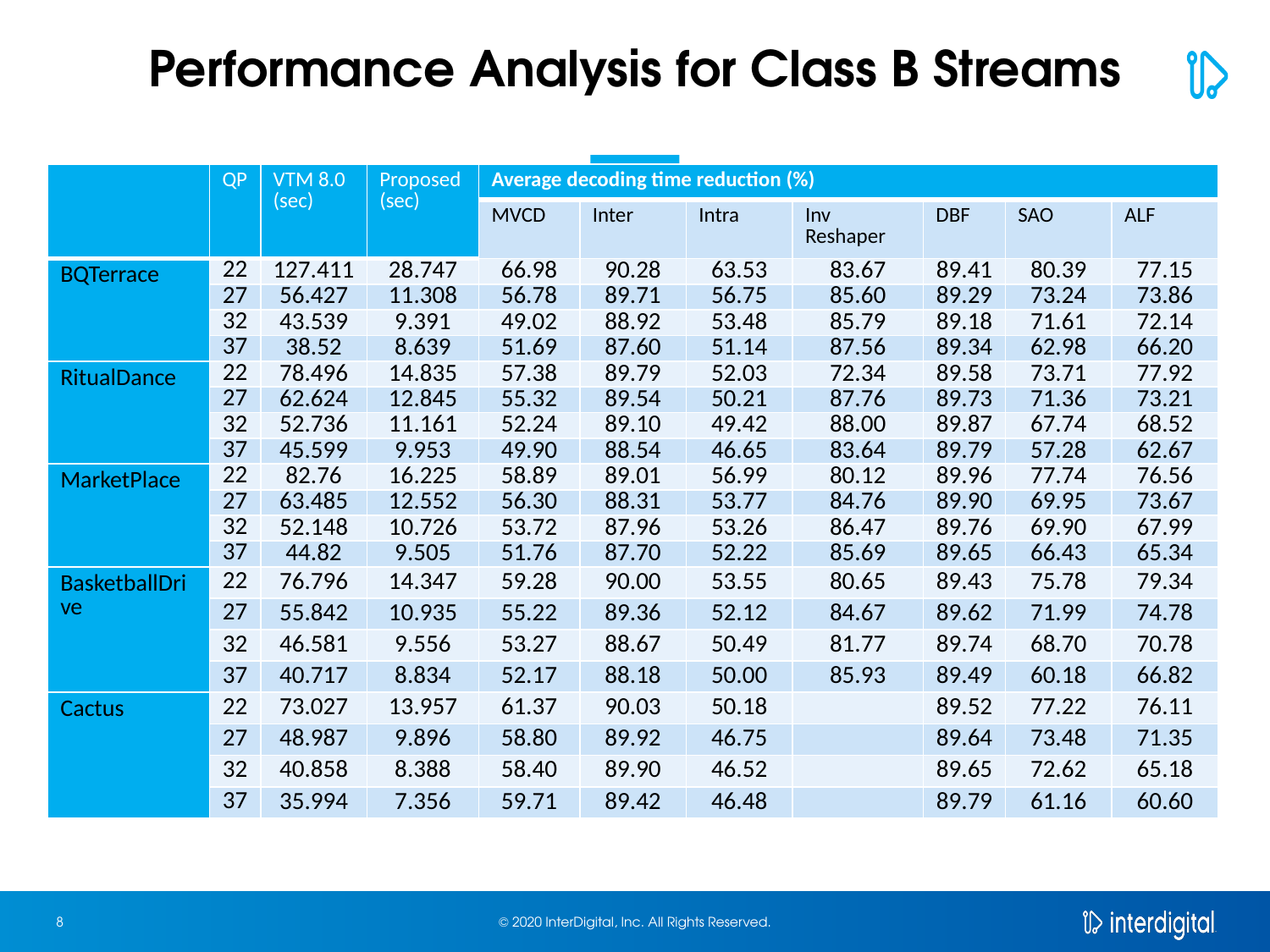

# Performance Analysis for Class B Streams
|  | QP | VTM 8.0 (sec) | Proposed (sec) | Average decoding time reduction (%) |  |  |  |  |  |  |
| --- | --- | --- | --- | --- | --- | --- | --- | --- | --- | --- |
|  |  |  |  | MVCD | Inter | Intra | Inv Reshaper | DBF | SAO | ALF |
| BQTerrace | 22 | 127.411 | 28.747 | 66.98 | 90.28 | 63.53 | 83.67 | 89.41 | 80.39 | 77.15 |
|  | 27 | 56.427 | 11.308 | 56.78 | 89.71 | 56.75 | 85.60 | 89.29 | 73.24 | 73.86 |
|  | 32 | 43.539 | 9.391 | 49.02 | 88.92 | 53.48 | 85.79 | 89.18 | 71.61 | 72.14 |
|  | 37 | 38.52 | 8.639 | 51.69 | 87.60 | 51.14 | 87.56 | 89.34 | 62.98 | 66.20 |
| RitualDance | 22 | 78.496 | 14.835 | 57.38 | 89.79 | 52.03 | 72.34 | 89.58 | 73.71 | 77.92 |
|  | 27 | 62.624 | 12.845 | 55.32 | 89.54 | 50.21 | 87.76 | 89.73 | 71.36 | 73.21 |
|  | 32 | 52.736 | 11.161 | 52.24 | 89.10 | 49.42 | 88.00 | 89.87 | 67.74 | 68.52 |
|  | 37 | 45.599 | 9.953 | 49.90 | 88.54 | 46.65 | 83.64 | 89.79 | 57.28 | 62.67 |
| MarketPlace | 22 | 82.76 | 16.225 | 58.89 | 89.01 | 56.99 | 80.12 | 89.96 | 77.74 | 76.56 |
|  | 27 | 63.485 | 12.552 | 56.30 | 88.31 | 53.77 | 84.76 | 89.90 | 69.95 | 73.67 |
|  | 32 | 52.148 | 10.726 | 53.72 | 87.96 | 53.26 | 86.47 | 89.76 | 69.90 | 67.99 |
|  | 37 | 44.82 | 9.505 | 51.76 | 87.70 | 52.22 | 85.69 | 89.65 | 66.43 | 65.34 |
| BasketballDrive | 22 | 76.796 | 14.347 | 59.28 | 90.00 | 53.55 | 80.65 | 89.43 | 75.78 | 79.34 |
|  | 27 | 55.842 | 10.935 | 55.22 | 89.36 | 52.12 | 84.67 | 89.62 | 71.99 | 74.78 |
|  | 32 | 46.581 | 9.556 | 53.27 | 88.67 | 50.49 | 81.77 | 89.74 | 68.70 | 70.78 |
|  | 37 | 40.717 | 8.834 | 52.17 | 88.18 | 50.00 | 85.93 | 89.49 | 60.18 | 66.82 |
| Cactus | 22 | 73.027 | 13.957 | 61.37 | 90.03 | 50.18 |  | 89.52 | 77.22 | 76.11 |
|  | 27 | 48.987 | 9.896 | 58.80 | 89.92 | 46.75 |  | 89.64 | 73.48 | 71.35 |
|  | 32 | 40.858 | 8.388 | 58.40 | 89.90 | 46.52 |  | 89.65 | 72.62 | 65.18 |
|  | 37 | 35.994 | 7.356 | 59.71 | 89.42 | 46.48 |  | 89.79 | 61.16 | 60.60 |
© 2020 InterDigital, Inc. All Rights Reserved.
8